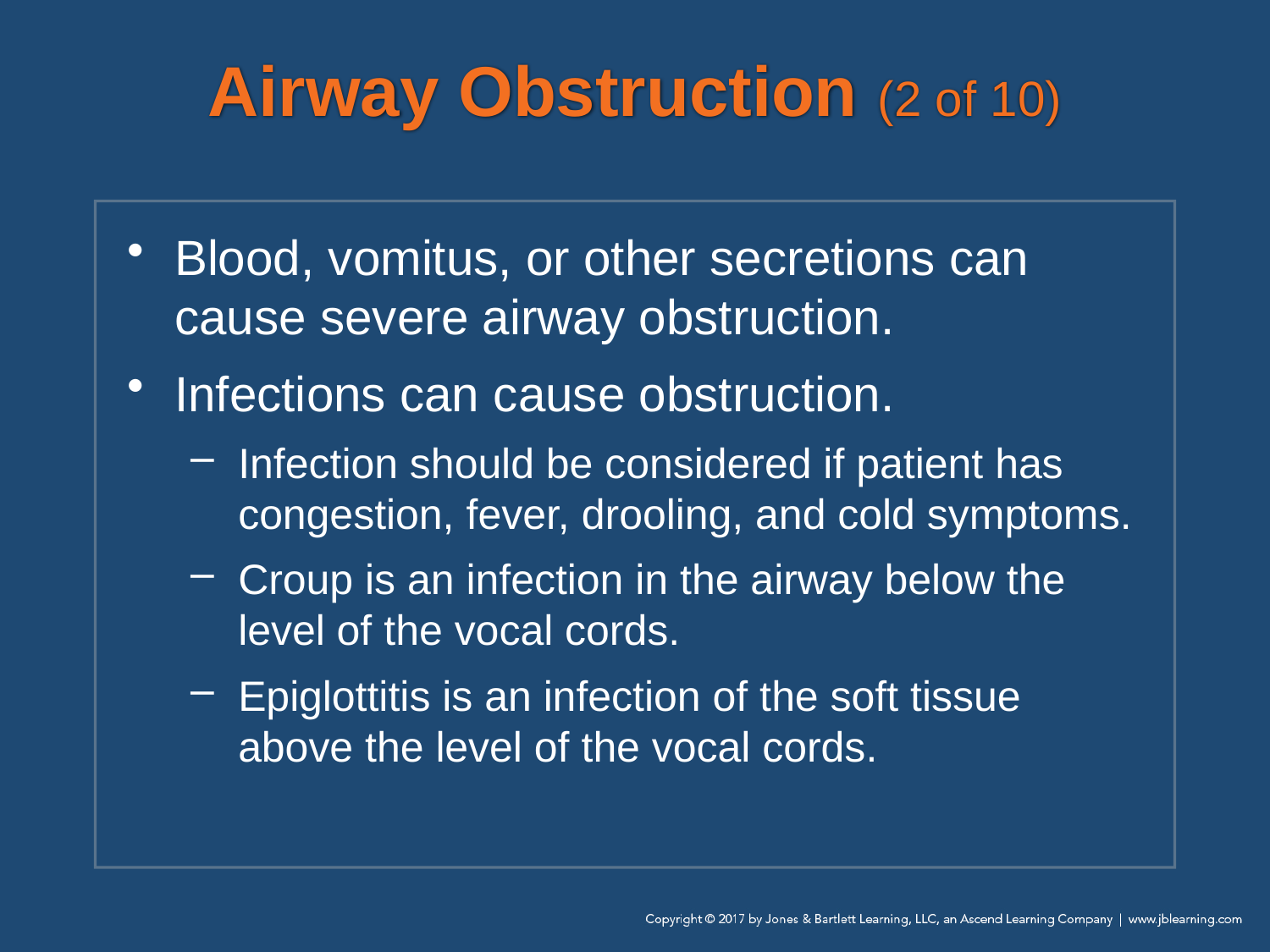

# Airway Obstruction (2 of 10)
Blood, vomitus, or other secretions can cause severe airway obstruction.
Infections can cause obstruction.
Infection should be considered if patient has congestion, fever, drooling, and cold symptoms.
Croup is an infection in the airway below the level of the vocal cords.
Epiglottitis is an infection of the soft tissue above the level of the vocal cords.